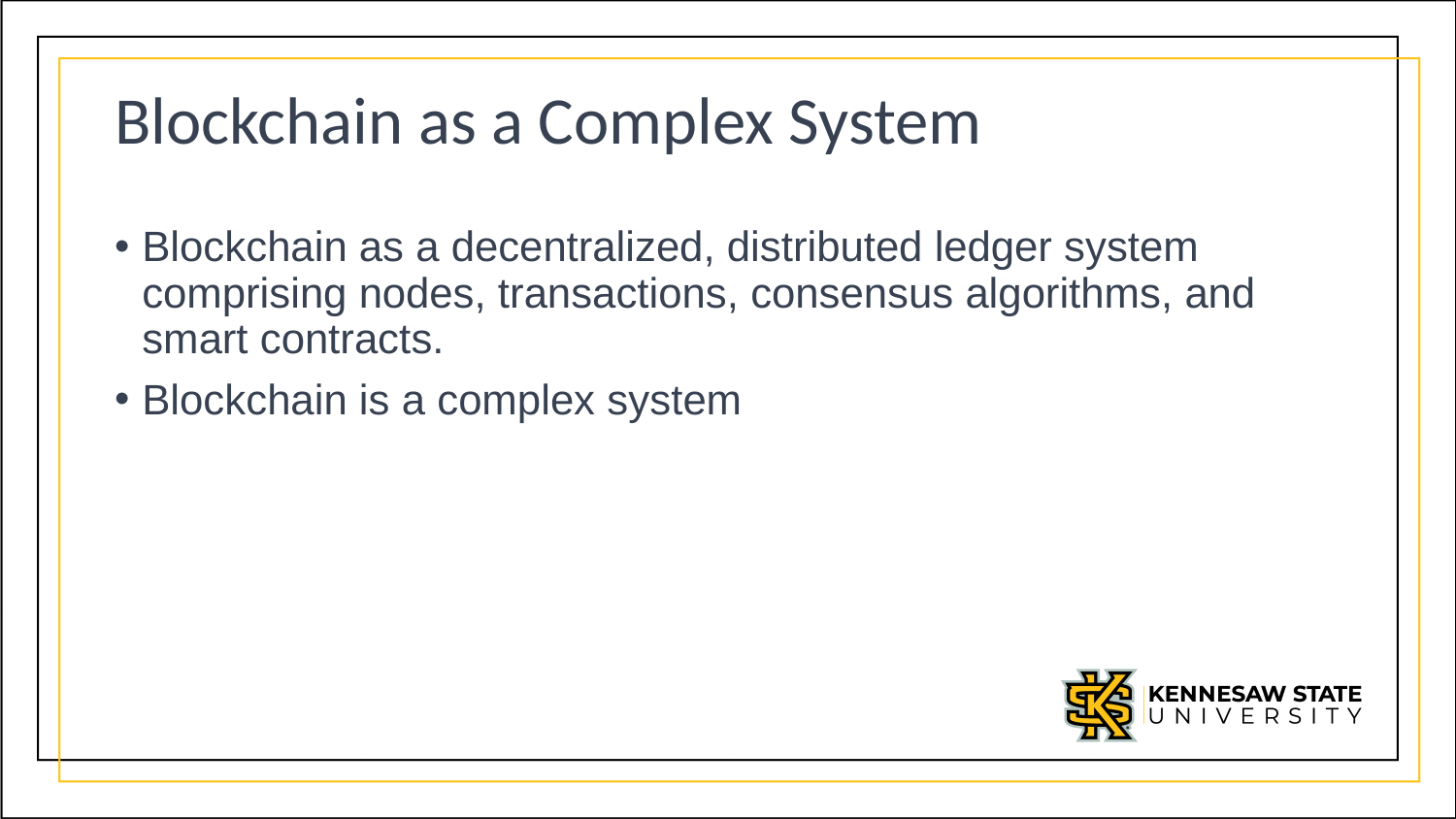

# Blockchain as a Complex System
Blockchain as a decentralized, distributed ledger system comprising nodes, transactions, consensus algorithms, and smart contracts.
Blockchain is a complex system